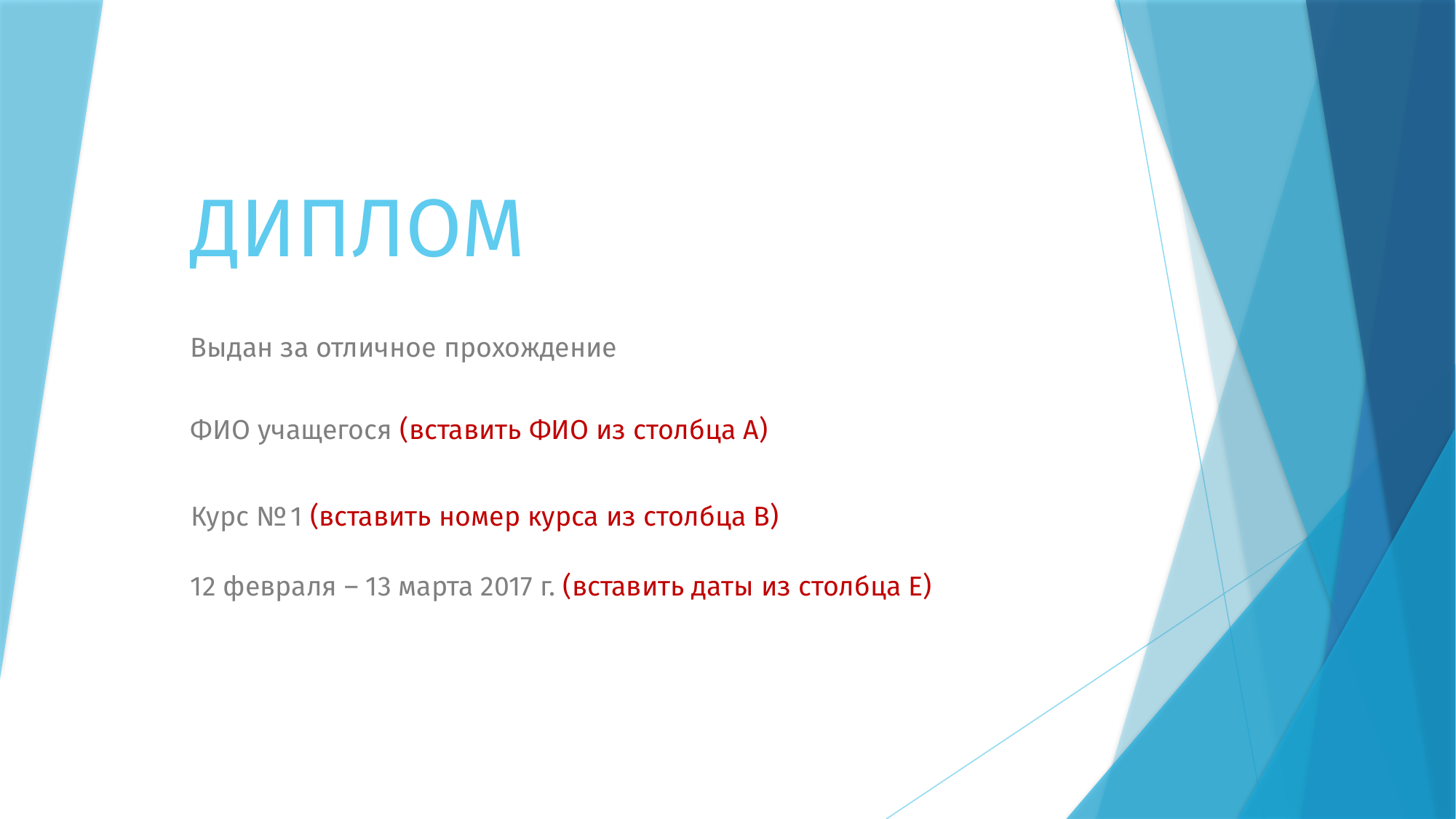

# ДИПЛОМ
Выдан за отличное прохождение
ФИО учащегося (вставить ФИО из столбца А)
Курс №
1 (вставить номер курса из столбца В)
12 февраля – 13 марта 2017 г. (вставить даты из столбца Е)